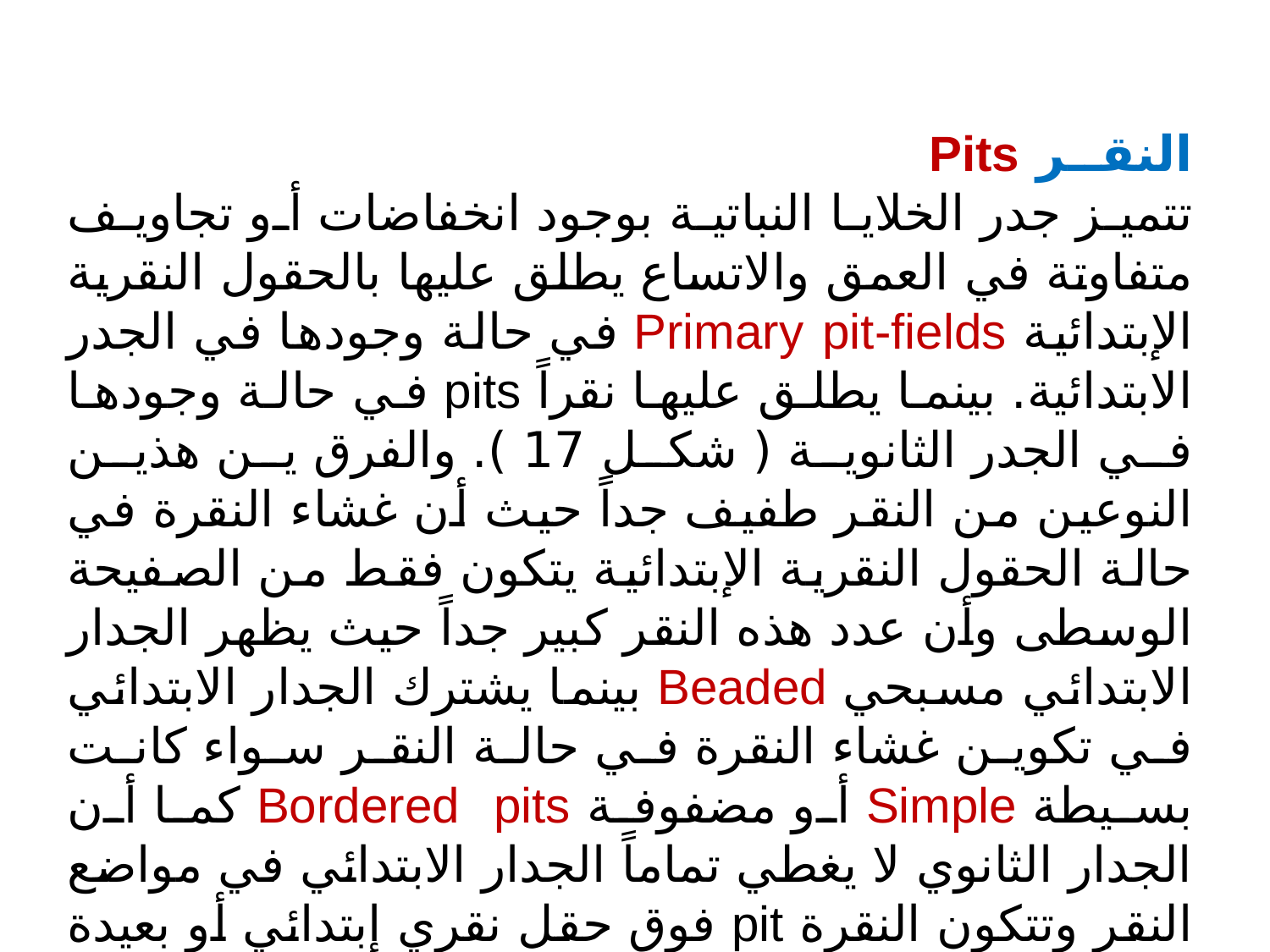

النقــر Pits
	تتميز جدر الخلايا النباتية بوجود انخفاضات أو تجاويف متفاوتة في العمق والاتساع يطلق عليها بالحقول النقرية الإبتدائية Primary pit-fields في حالة وجودها في الجدر الابتدائية. بينما يطلق عليها نقراً pits في حالة وجودها في الجدر الثانوية ( شكل 17 ). والفرق ين هذين النوعين من النقر طفيف جداً حيث أن غشاء النقرة في حالة الحقول النقرية الإبتدائية يتكون فقط من الصفيحة الوسطى وأن عدد هذه النقر كبير جداً حيث يظهر الجدار الابتدائي مسبحي Beaded بينما يشترك الجدار الابتدائي في تكوين غشاء النقرة في حالة النقر سواء كانت بسيطة Simple أو مضفوفة Bordered pits كما أن الجدار الثانوي لا يغطي تماماً الجدار الابتدائي في مواضع النقر وتتكون النقرة pit فوق حقل نقري إبتدائي أو بعيدة عن بعضها.
	وتتكون النقرة من فراغ النقرة Pit cavity وغشاء النقرة Pit membrane ويفتح فراغ النقرة إلى تجويف الخلية بفتحة النقرة Pit aperture و إلى الخارجي بغشاء النقرة.